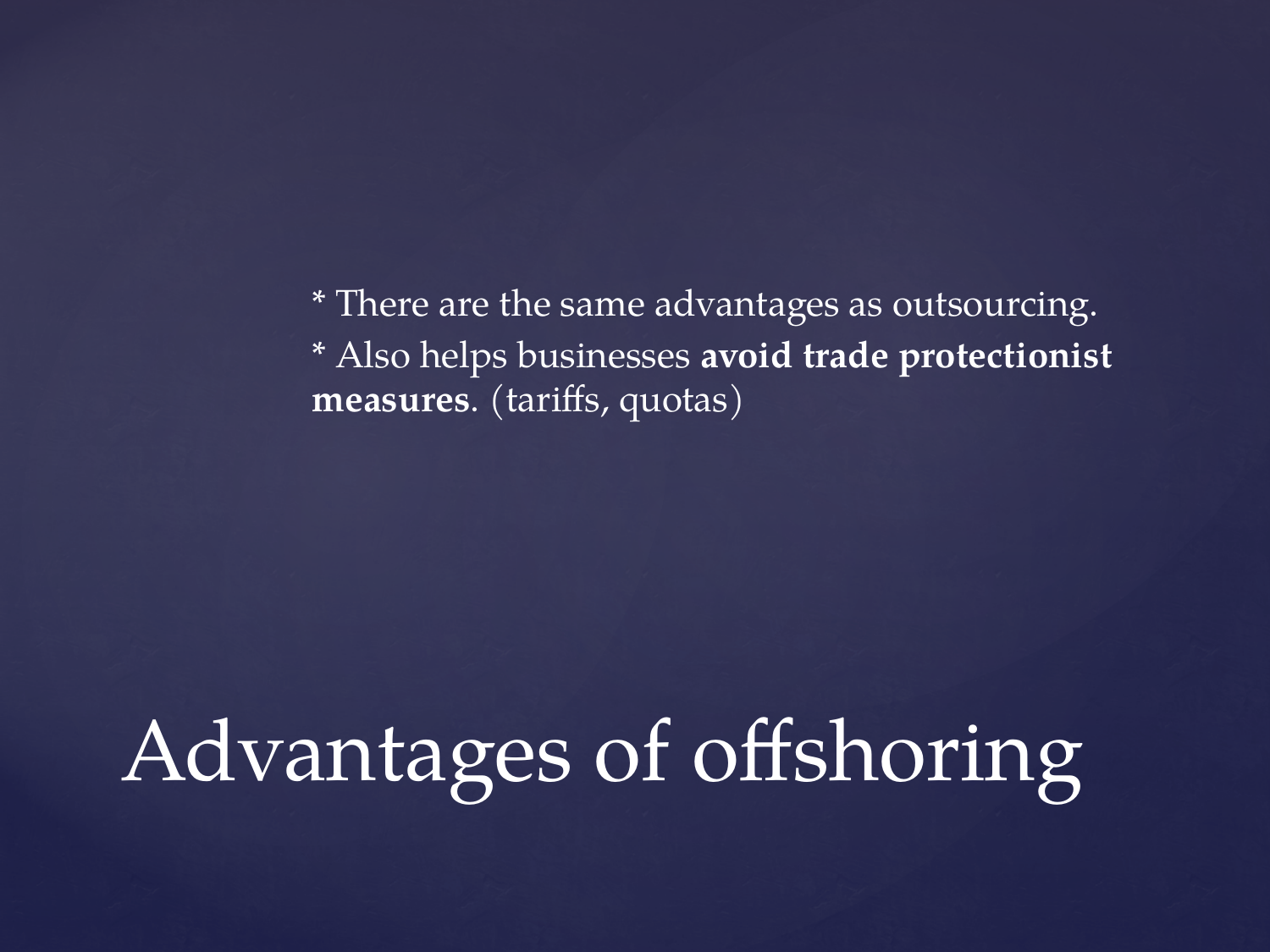

* There are the same advantages as outsourcing.
* Also helps businesses avoid trade protectionist measures. (tariffs, quotas)
# Advantages of offshoring